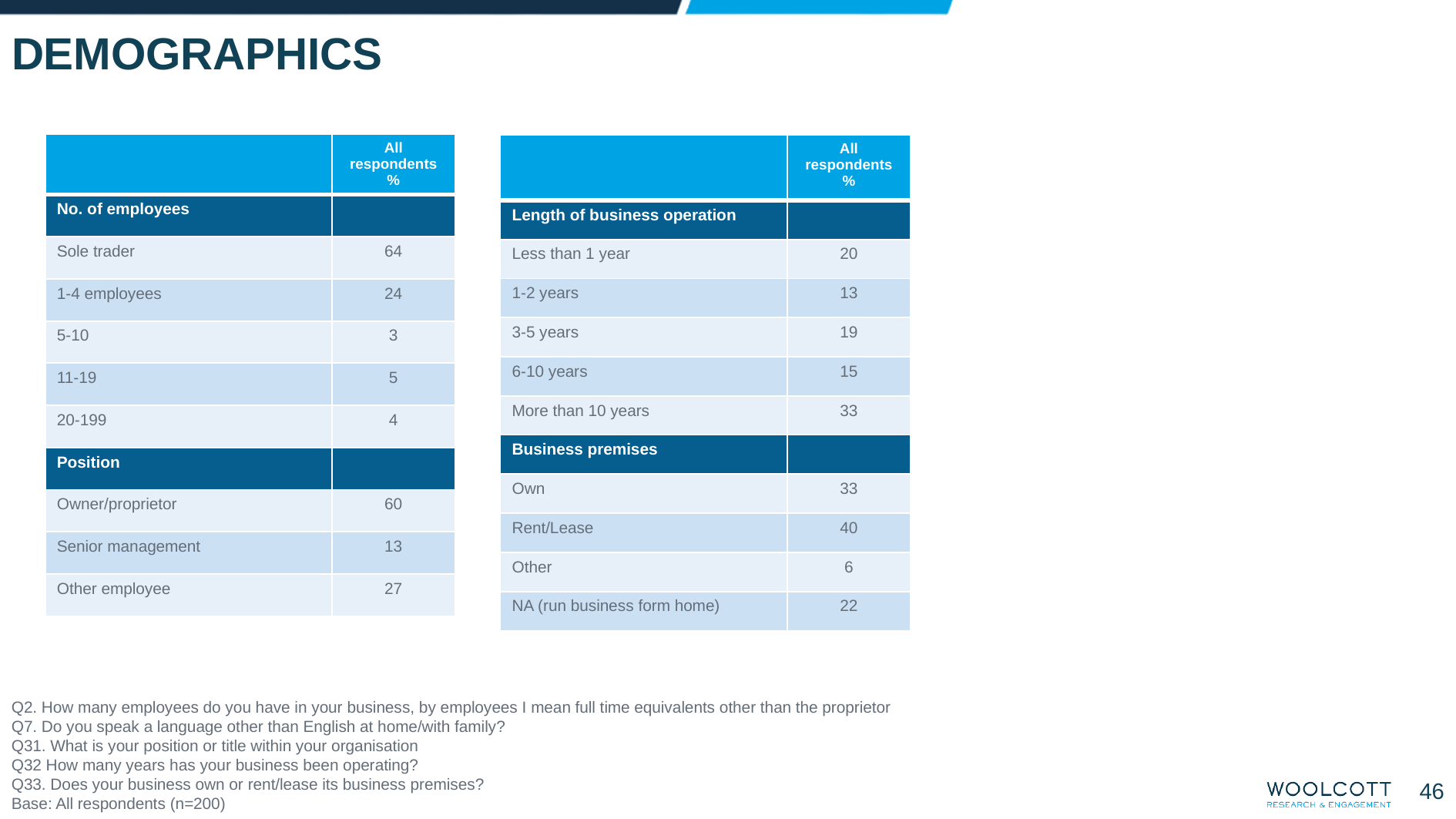

DEMOGRAPHICS
|  | All respondents % |
| --- | --- |
| No. of employees |  |
| Sole trader | 64 |
| 1-4 employees | 24 |
| 5-10 | 3 |
| 11-19 | 5 |
| 20-199 | 4 |
| Position |  |
| Owner/proprietor | 60 |
| Senior management | 13 |
| Other employee | 27 |
|  | All respondents % |
| --- | --- |
| Length of business operation |  |
| Less than 1 year | 20 |
| 1-2 years | 13 |
| 3-5 years | 19 |
| 6-10 years | 15 |
| More than 10 years | 33 |
| Business premises |  |
| Own | 33 |
| Rent/Lease | 40 |
| Other | 6 |
| NA (run business form home) | 22 |
Q2. How many employees do you have in your business, by employees I mean full time equivalents other than the proprietor
Q7. Do you speak a language other than English at home/with family?
Q31. What is your position or title within your organisation
Q32 How many years has your business been operating?
Q33. Does your business own or rent/lease its business premises?
Base: All respondents (n=200)